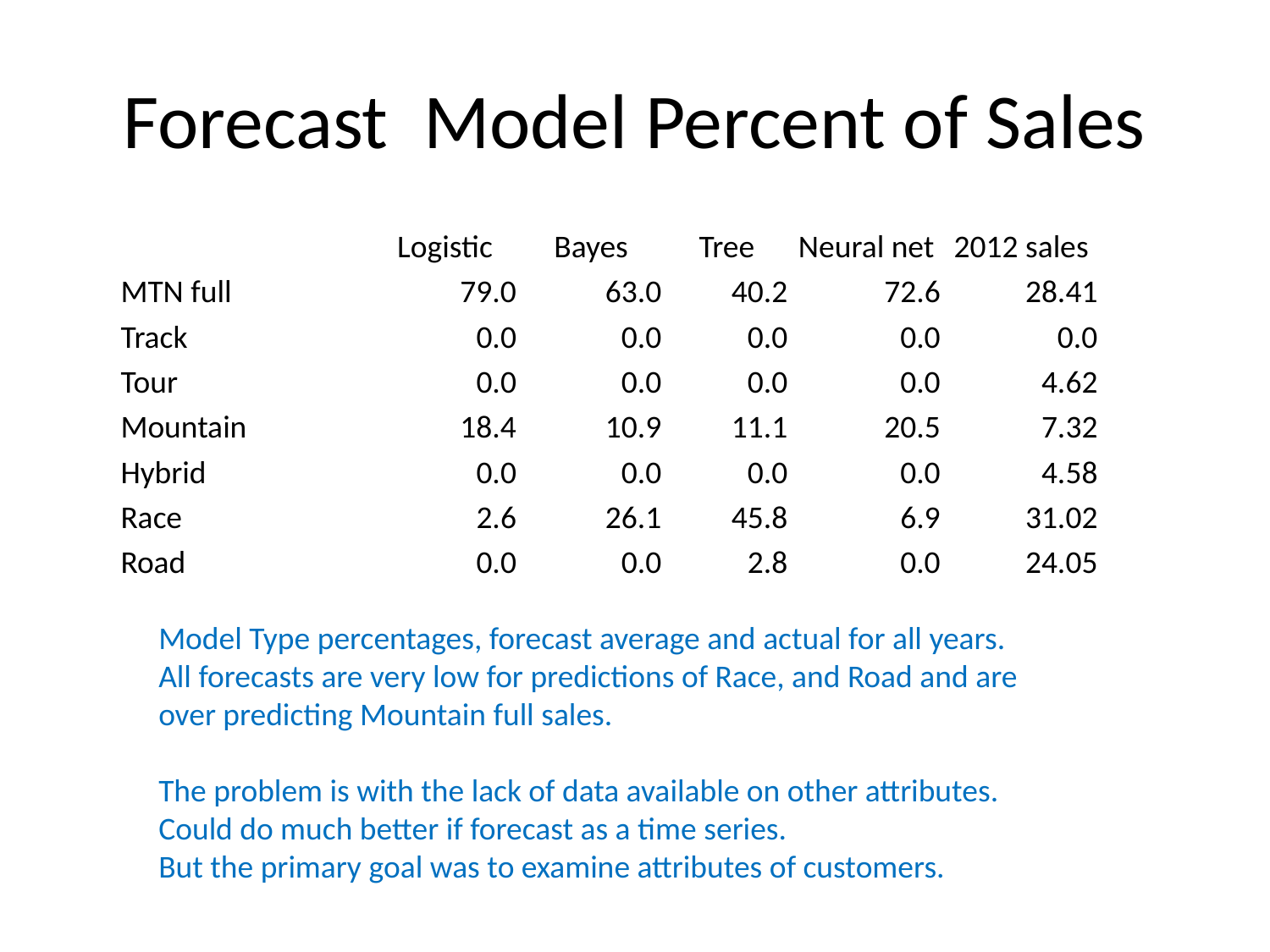

# Forecast  Model Percent of Sales
|  | Logistic | Bayes | Tree | Neural net | 2012 sales |
| --- | --- | --- | --- | --- | --- |
| MTN full | 79.0 | 63.0 | 40.2 | 72.6 | 28.41 |
| Track | 0.0 | 0.0 | 0.0 | 0.0 | 0.0 |
| Tour | 0.0 | 0.0 | 0.0 | 0.0 | 4.62 |
| Mountain | 18.4 | 10.9 | 11.1 | 20.5 | 7.32 |
| Hybrid | 0.0 | 0.0 | 0.0 | 0.0 | 4.58 |
| Race | 2.6 | 26.1 | 45.8 | 6.9 | 31.02 |
| Road | 0.0 | 0.0 | 2.8 | 0.0 | 24.05 |
Model Type percentages, forecast average and actual for all years.
All forecasts are very low for predictions of Race, and Road and are over predicting Mountain full sales.

The problem is with the lack of data available on other attributes.
Could do much better if forecast as a time series.
But the primary goal was to examine attributes of customers.